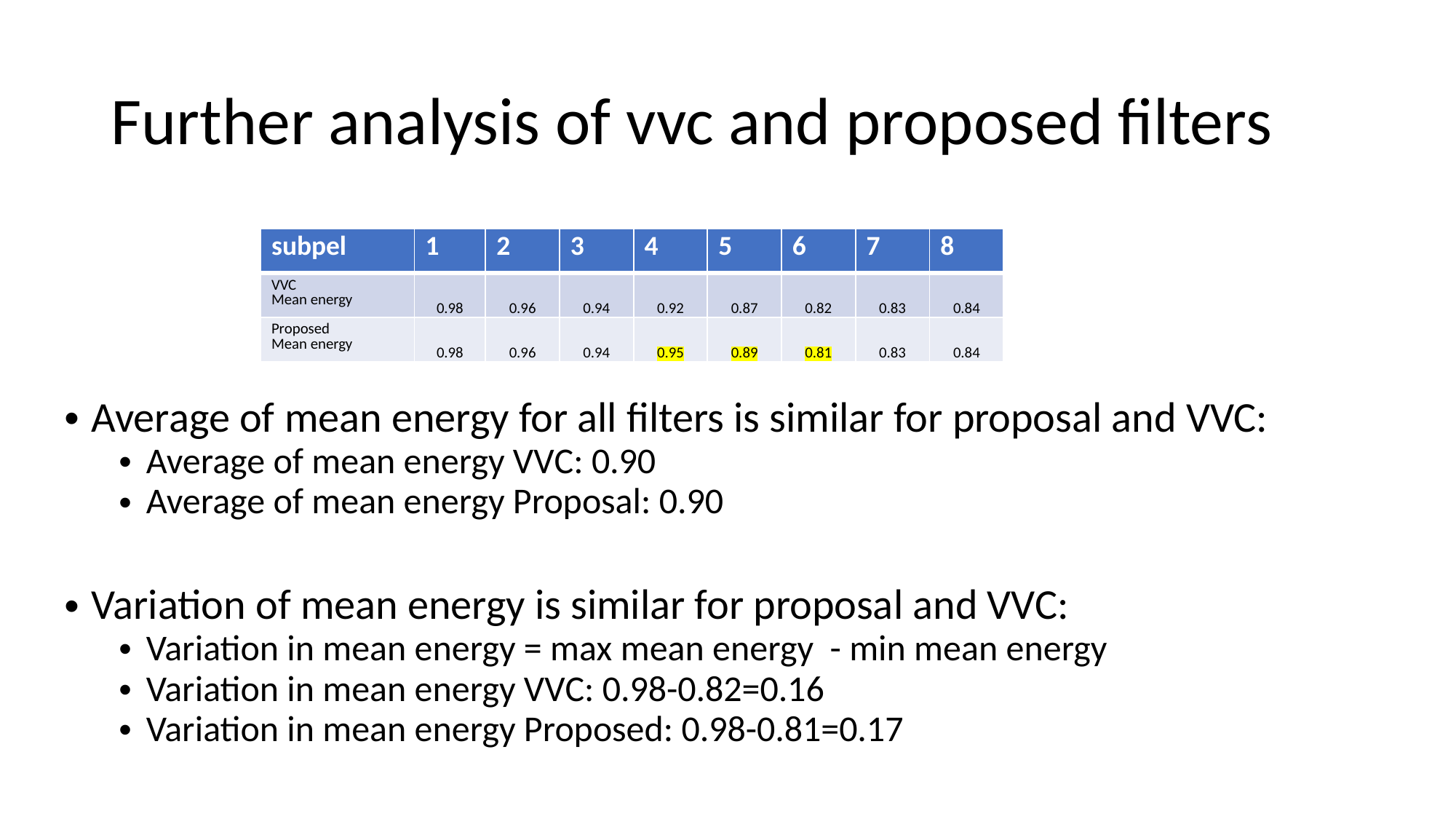

# Further analysis of vvc and proposed filters
| subpel | 1 | 2 | 3 | 4 | 5 | 6 | 7 | 8 |
| --- | --- | --- | --- | --- | --- | --- | --- | --- |
| VVC Mean energy | 0.98 | 0.96 | 0.94 | 0.92 | 0.87 | 0.82 | 0.83 | 0.84 |
| Proposed Mean energy | 0.98 | 0.96 | 0.94 | 0.95 | 0.89 | 0.81 | 0.83 | 0.84 |
Average of mean energy for all filters is similar for proposal and VVC:
Average of mean energy VVC: 0.90
Average of mean energy Proposal: 0.90

Variation of mean energy is similar for proposal and VVC:
Variation in mean energy = max mean energy  - min mean energy
Variation in mean energy VVC: 0.98-0.82=0.16
Variation in mean energy Proposed: 0.98-0.81=0.17